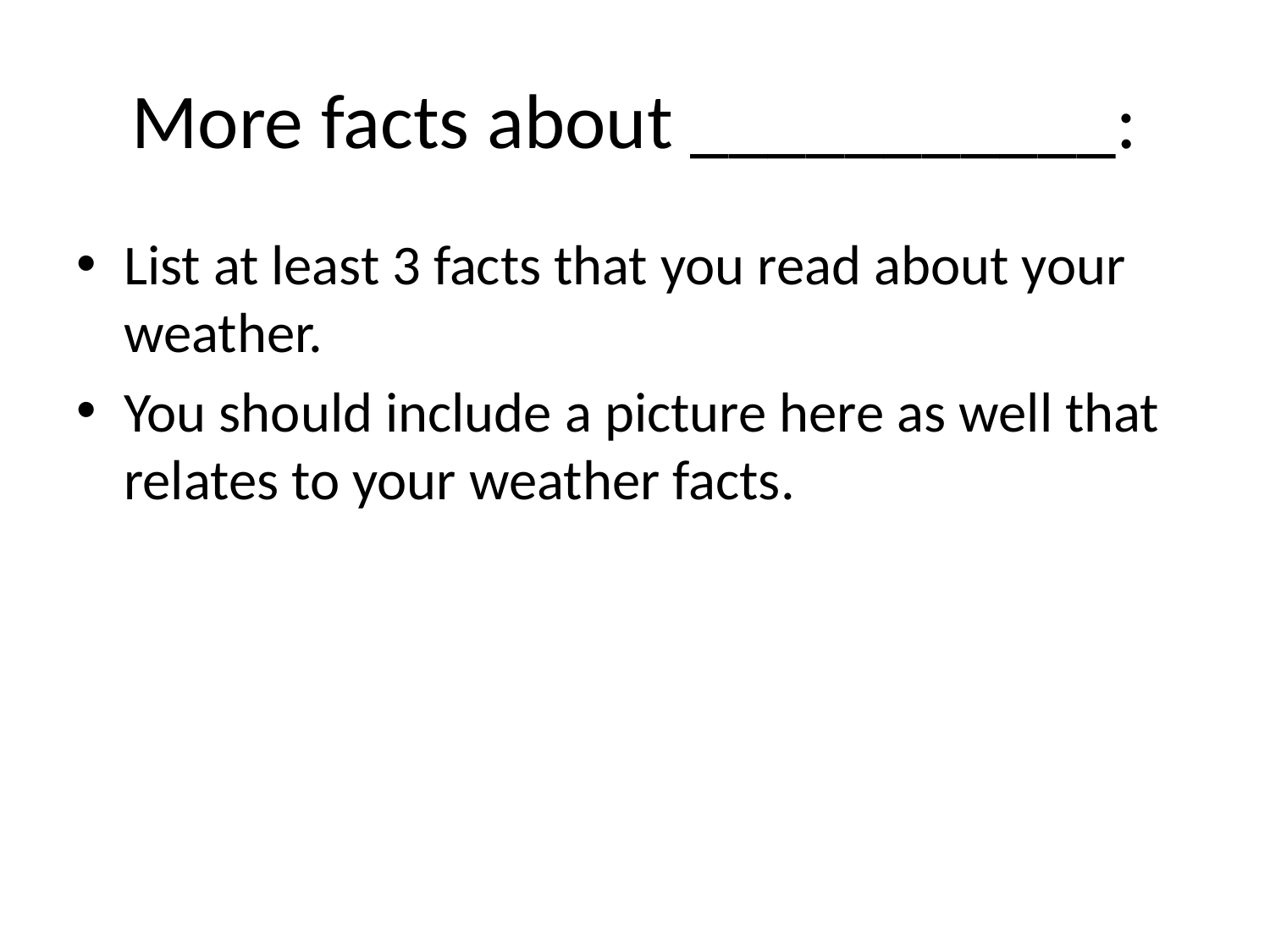

# More facts about ___________:
List at least 3 facts that you read about your weather.
You should include a picture here as well that relates to your weather facts.